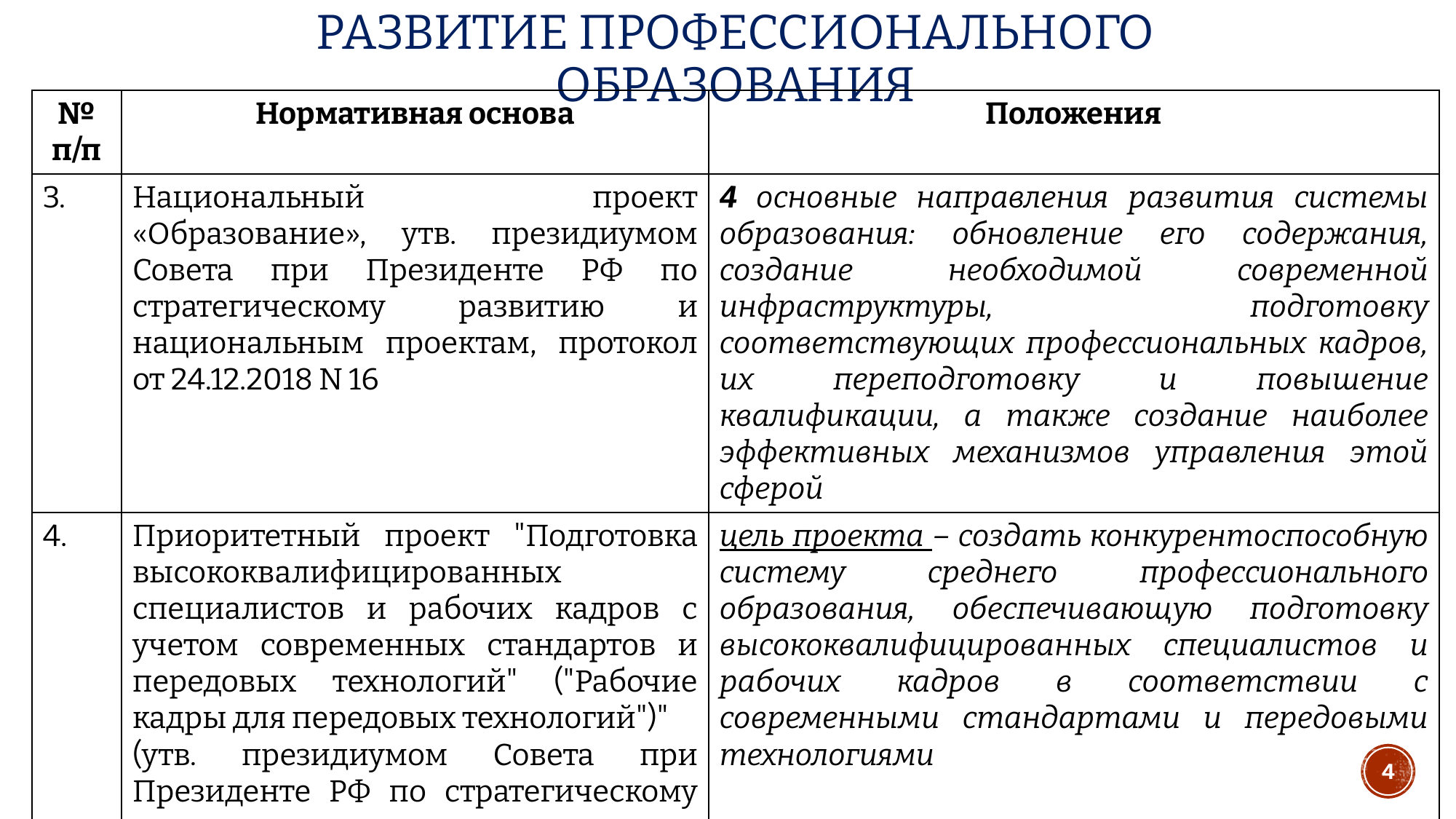

# Развитие профессионального образования
| № п/п | Нормативная основа | Положения |
| --- | --- | --- |
| 3. | Национальный проект «Образование», утв. президиумом Совета при Президенте РФ по стратегическому развитию и национальным проектам, протокол от 24.12.2018 N 16 | 4 основные направления развития системы образования: обновление его содержания, создание необходимой современной инфраструктуры, подготовку соответствующих профессиональных кадров, их переподготовку и повышение квалификации, а также создание наиболее эффективных механизмов управления этой сферой |
| 4. | Приоритетный проект "Подготовка высококвалифицированных специалистов и рабочих кадров с учетом современных стандартов и передовых технологий" ("Рабочие кадры для передовых технологий")" (утв. президиумом Совета при Президенте РФ по стратегическому развитию и приоритетным проектам, протокол от 25.10.2016 N 9) | цель проекта – создать конкурентоспособную систему среднего профессионального образования, обеспечивающую подготовку высококвалифицированных специалистов и рабочих кадров в соответствии с современными стандартами и передовыми технологиями |
4